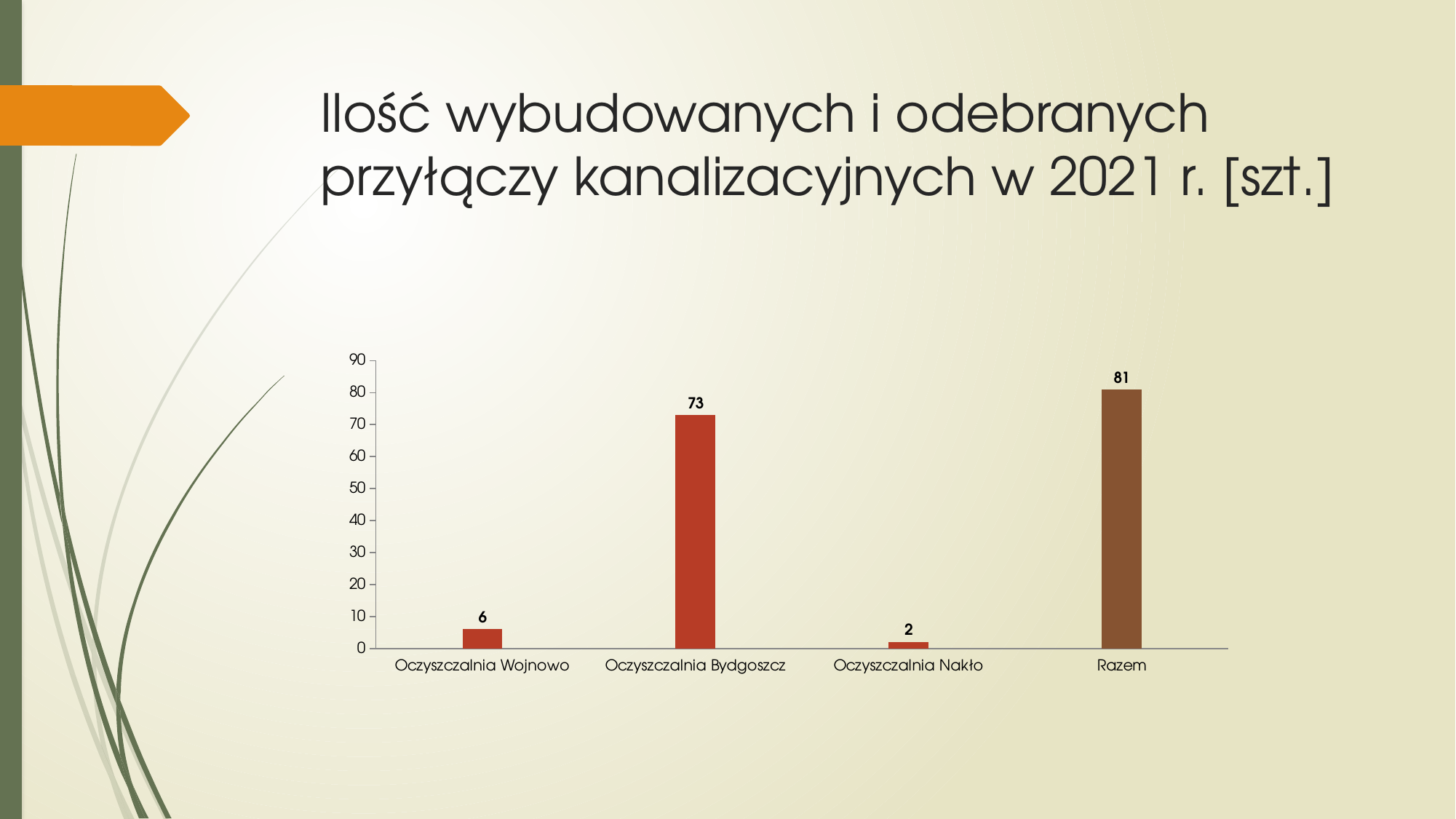

# Ilość wybudowanych i odebranych przyłączy kanalizacyjnych w 2021 r. [szt.]

### Chart

| Category | Kolumna1 | Seria 2 | Seria 3 |
|---|---|---|---|
| Oczyszczalnia Wojnowo | None | 6.0 | None |
| Oczyszczalnia Bydgoszcz | None | 73.0 | None |
| Oczyszczalnia Nakło | None | 2.0 | None |
| Razem | None | None | 81.0 |